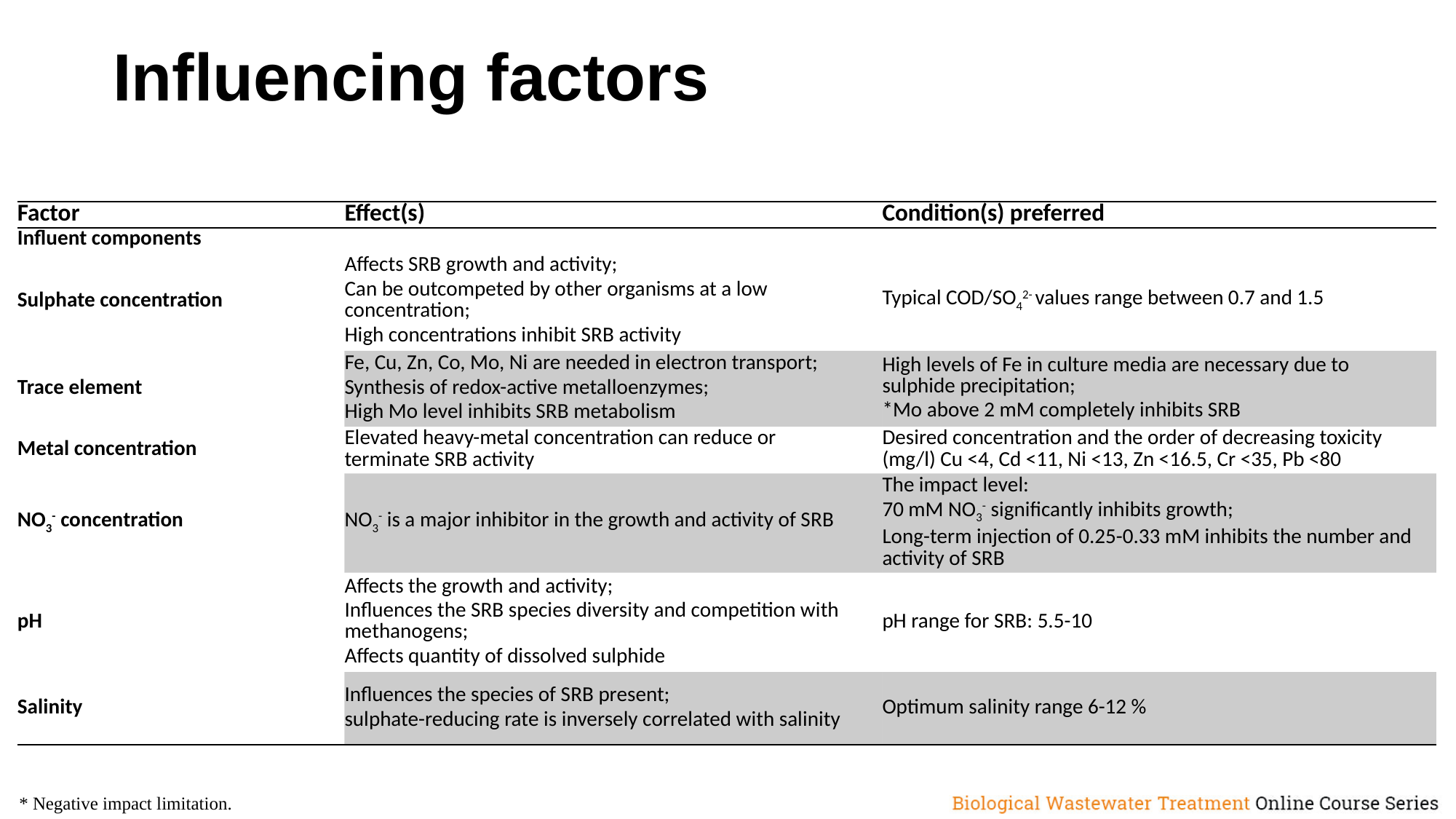

# Influencing factors
| Factor | Effect(s) | Condition(s) preferred |
| --- | --- | --- |
| Influent components |  |  |
| Sulphate concentration | Affects SRB growth and activity; Can be outcompeted by other organisms at a low concentration; High concentrations inhibit SRB activity | Typical COD/SO42- values range between 0.7 and 1.5 |
| Trace element | Fe, Cu, Zn, Co, Mo, Ni are needed in electron transport; Synthesis of redox-active metalloenzymes; High Mo level inhibits SRB metabolism | High levels of Fe in culture media are necessary due to sulphide precipitation; \*Mo above 2 mM completely inhibits SRB |
| Metal concentration | Elevated heavy-metal concentration can reduce or terminate SRB activity | Desired concentration and the order of decreasing toxicity (mg/l) Cu <4, Cd <11, Ni <13, Zn <16.5, Cr <35, Pb <80 |
| NO3- concentration | NO3- is a major inhibitor in the growth and activity of SRB | The impact level: 70 mM NO3- significantly inhibits growth; Long-term injection of 0.25-0.33 mM inhibits the number and activity of SRB |
| pH | Affects the growth and activity; Influences the SRB species diversity and competition with methanogens; Affects quantity of dissolved sulphide | pH range for SRB: 5.5-10 |
| Salinity | Influences the species of SRB present; sulphate-reducing rate is inversely correlated with salinity | Optimum salinity range 6-12 % |
* Negative impact limitation.